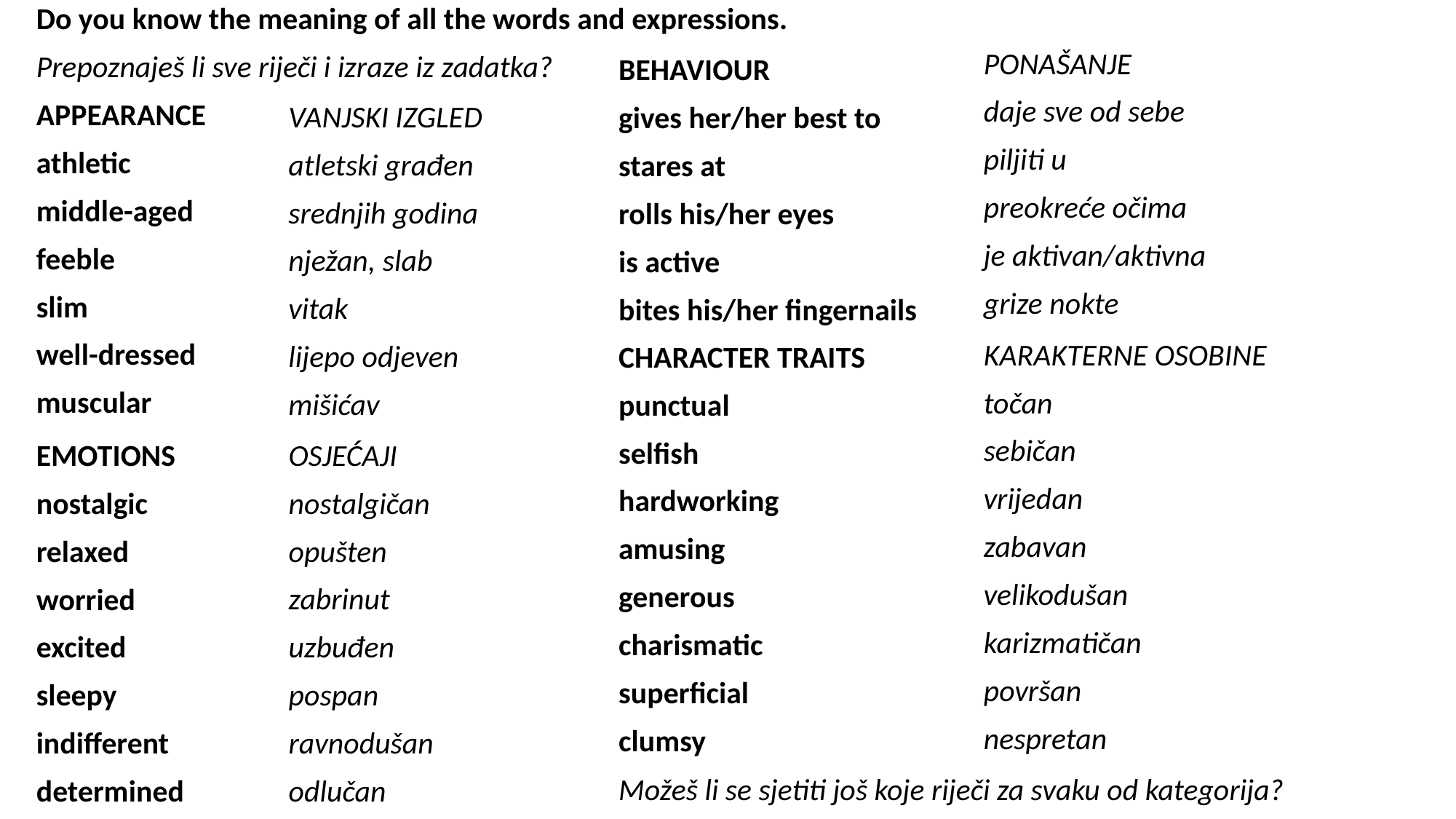

Do you know the meaning of all the words and expressions.
Prepoznaješ li sve riječi i izraze iz zadatka?
APPEARANCE
athletic
middle-aged
feeble
slim
well-dressed
muscular

PONAŠANJE
daje sve od sebe
piljiti u
preokreće očima
je aktivan/aktivna
grize nokte
BEHAVIOUR
gives her/her best to
stares at
rolls his/her eyes
is active
bites his/her fingernails
VANJSKI IZGLED
atletski građen
srednjih godina
nježan, slab
vitak
lijepo odjeven
mišićav
KARAKTERNE OSOBINE
točan
sebičan
vrijedan
zabavan
velikodušan
karizmatičan
površan
nespretan
CHARACTER TRAITS
punctual
selfish
hardworking
amusing
generous
charismatic
superficial
clumsy
EMOTIONS
nostalgic
relaxed
worried
excited
sleepy
indifferent
determined
OSJEĆAJI
nostalgičan
opušten
zabrinut
uzbuđen
pospan
ravnodušan
odlučan
Možeš li se sjetiti još koje riječi za svaku od kategorija?